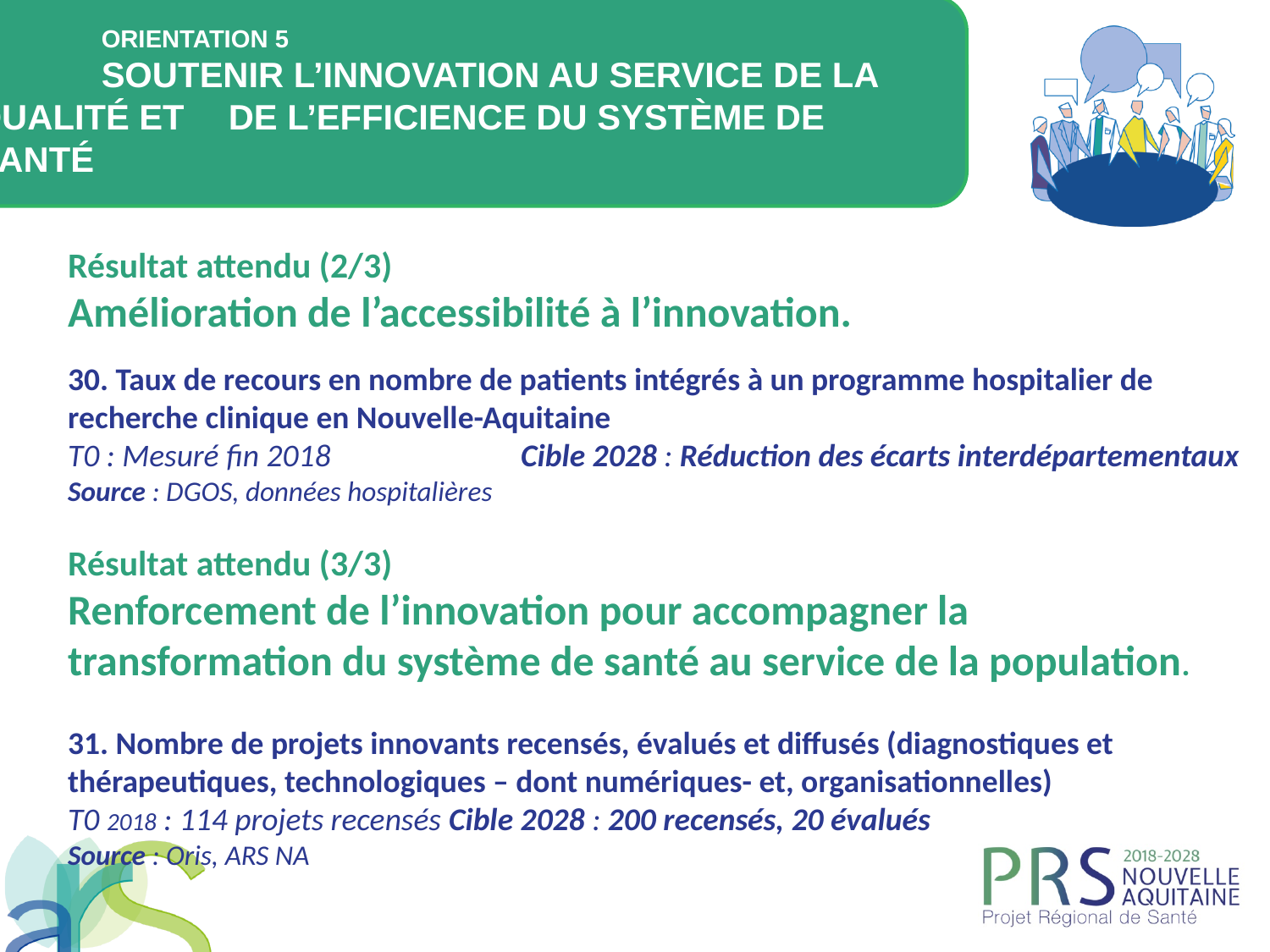

ORIENTATION 5
	Soutenir l’innovation au service de la qualité et 	de l’efficience du système de santé

Résultat attendu (2/3)
Amélioration de l’accessibilité à l’innovation.

30. Taux de recours en nombre de patients intégrés à un programme hospitalier de recherche clinique en Nouvelle-Aquitaine
T0 : Mesuré fin 2018 	          Cible 2028 : Réduction des écarts interdépartementaux
Source : DGOS, données hospitalières

Résultat attendu (3/3)
Renforcement de l’innovation pour accompagner la transformation du système de santé au service de la population.

31. Nombre de projets innovants recensés, évalués et diffusés (diagnostiques et thérapeutiques, technologiques – dont numériques- et, organisationnelles)
T0 2018 : 114 projets recensés 	Cible 2028 : 200 recensés, 20 évalués
Source : Oris, ARS NA